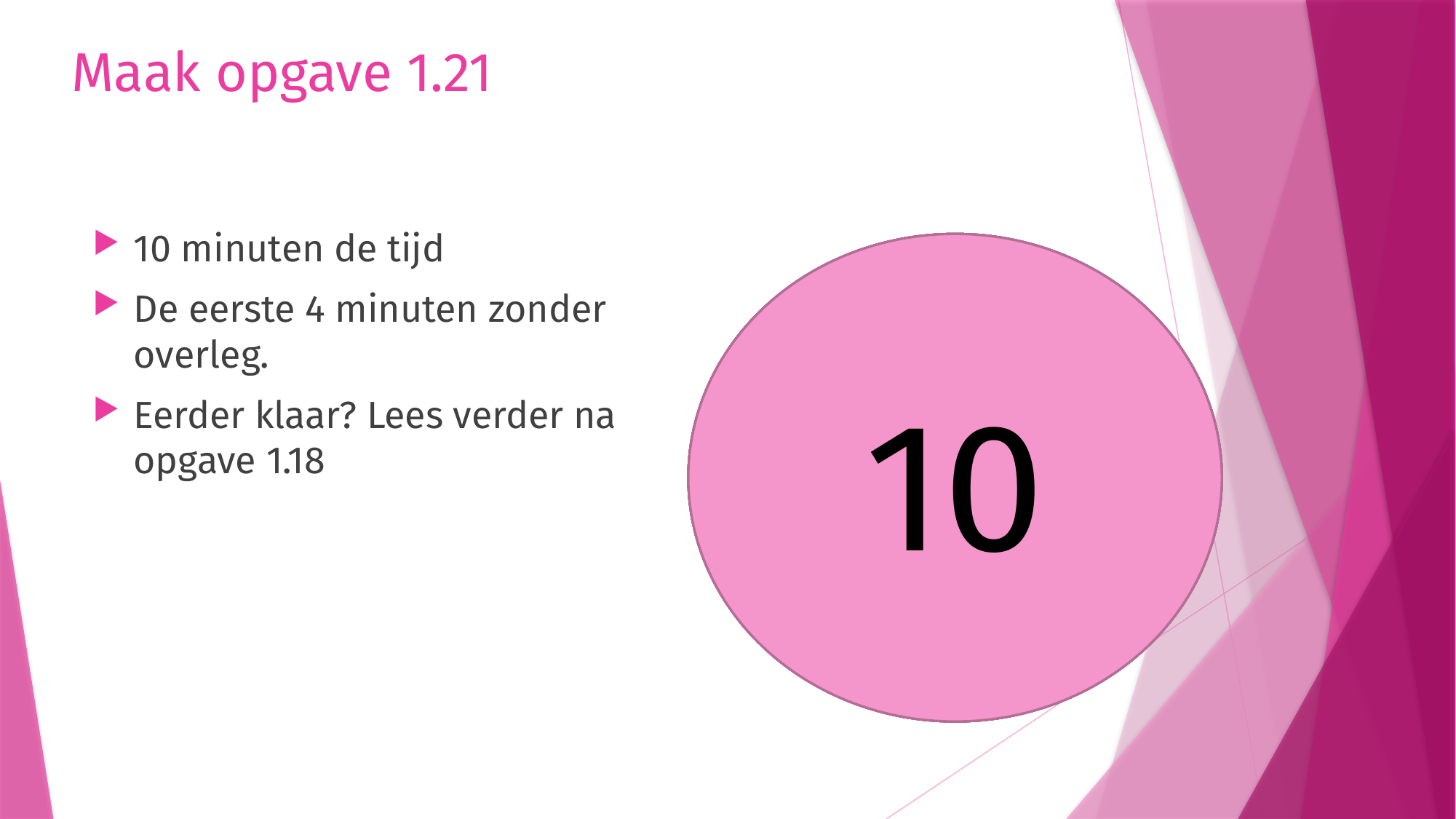

# Maak opgave 1.21
10 minuten de tijd
De eerste 4 minuten zonder overleg.
Eerder klaar? Lees verder na opgave 1.18
10
8
9
5
6
7
4
3
1
2